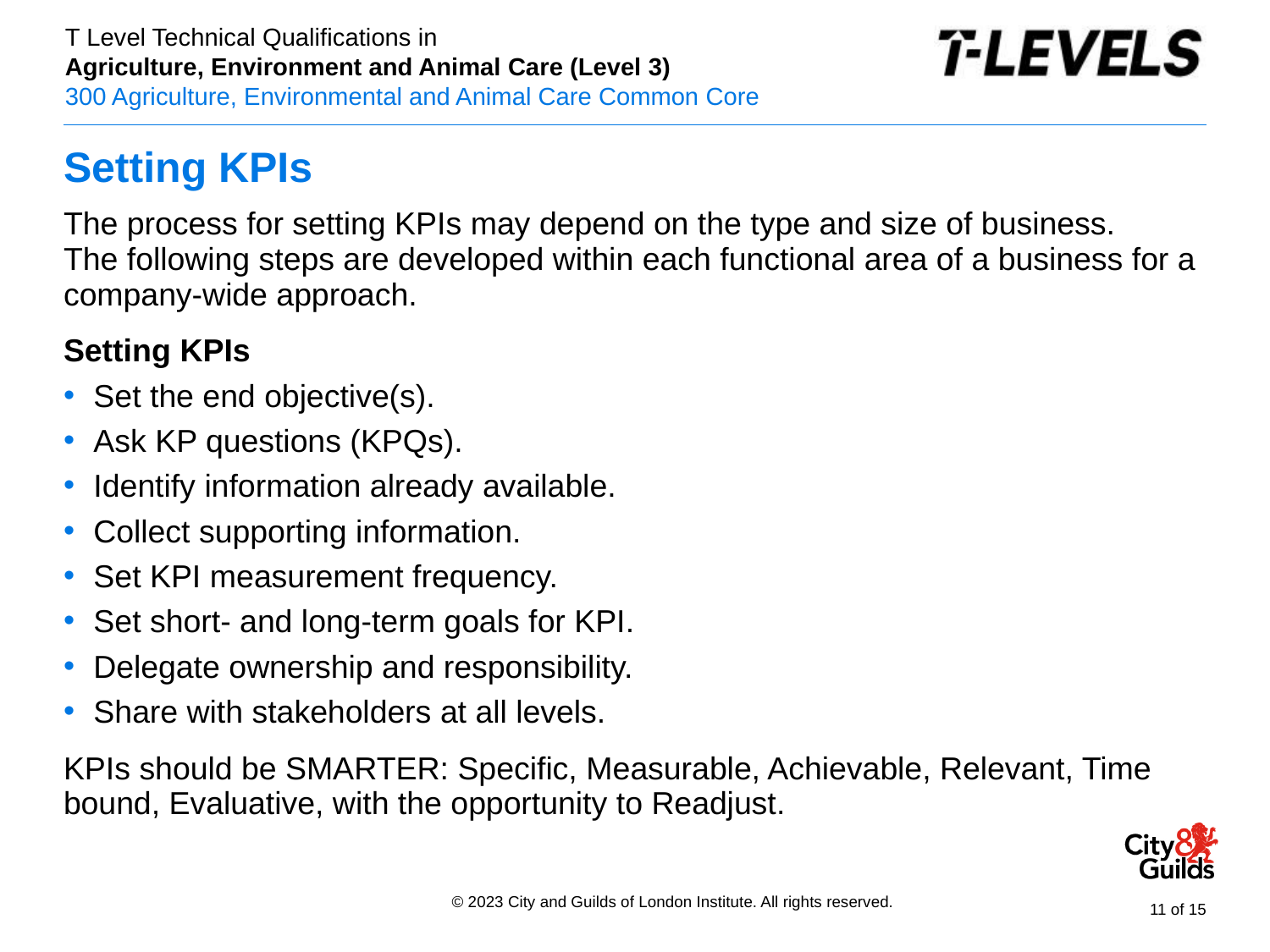

# Setting KPIs
The process for setting KPIs may depend on the type and size of business.
The following steps are developed within each functional area of a business for a company-wide approach.
Setting KPIs
Set the end objective(s).
Ask KP questions (KPQs).
Identify information already available.
Collect supporting information.
Set KPI measurement frequency.
Set short- and long-term goals for KPI.
Delegate ownership and responsibility.
Share with stakeholders at all levels.
KPIs should be SMARTER: Specific, Measurable, Achievable, Relevant, Time bound, Evaluative, with the opportunity to Readjust.